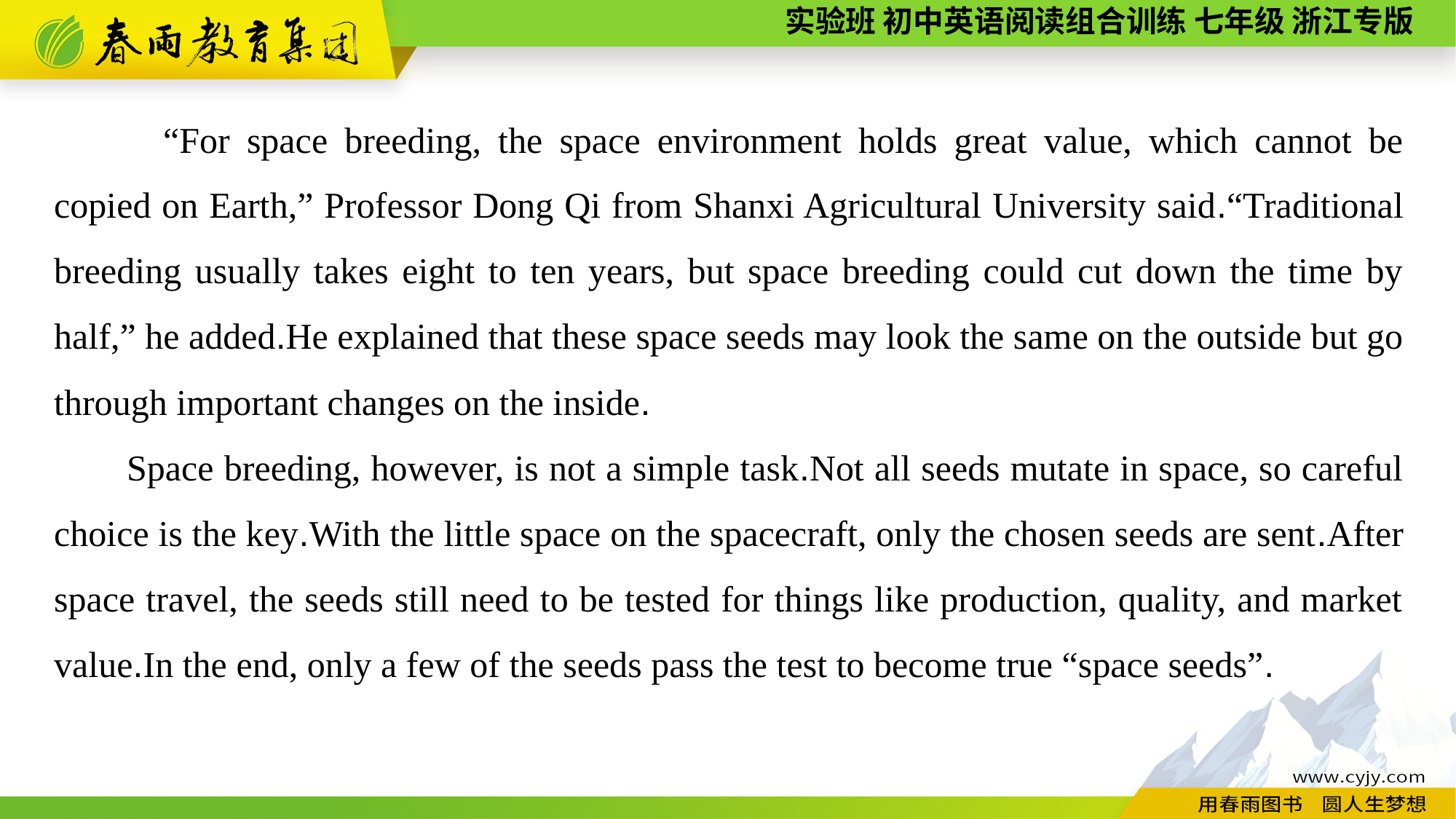

“For space breeding, the space environment holds great value, which cannot be copied on Earth,” Professor Dong Qi from Shanxi Agricultural University said.“Traditional breeding usually takes eight to ten years, but space breeding could cut down the time by half,” he added.He explained that these space seeds may look the same on the outside but go through important changes on the inside.
Space breeding, however, is not a simple task.Not all seeds mutate in space, so careful choice is the key.With the little space on the spacecraft, only the chosen seeds are sent.After space travel, the seeds still need to be tested for things like production, quality, and market value.In the end, only a few of the seeds pass the test to become true “space seeds”.